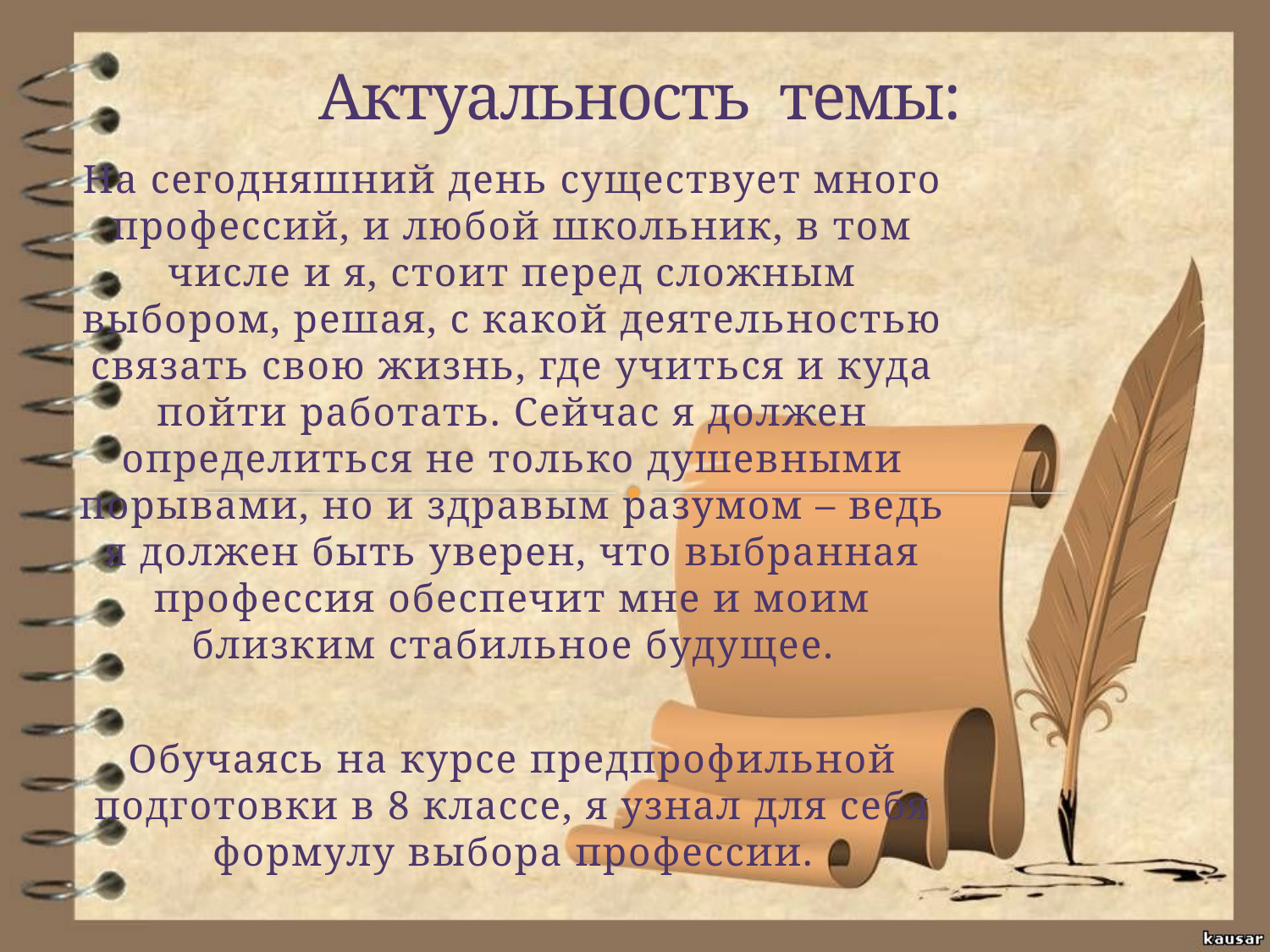

# Актуальность  темы:
На сегодняшний день существует много профессий, и любой школьник, в том числе и я, стоит перед сложным выбором, решая, с какой деятельностью связать свою жизнь, где учиться и куда пойти работать. Сейчас я должен определиться не только душевными порывами, но и здравым разумом – ведь я должен быть уверен, что выбранная профессия обеспечит мне и моим близким стабильное будущее.

Обучаясь на курсе предпрофильной подготовки в 8 классе, я узнал для себя формулу выбора профессии.